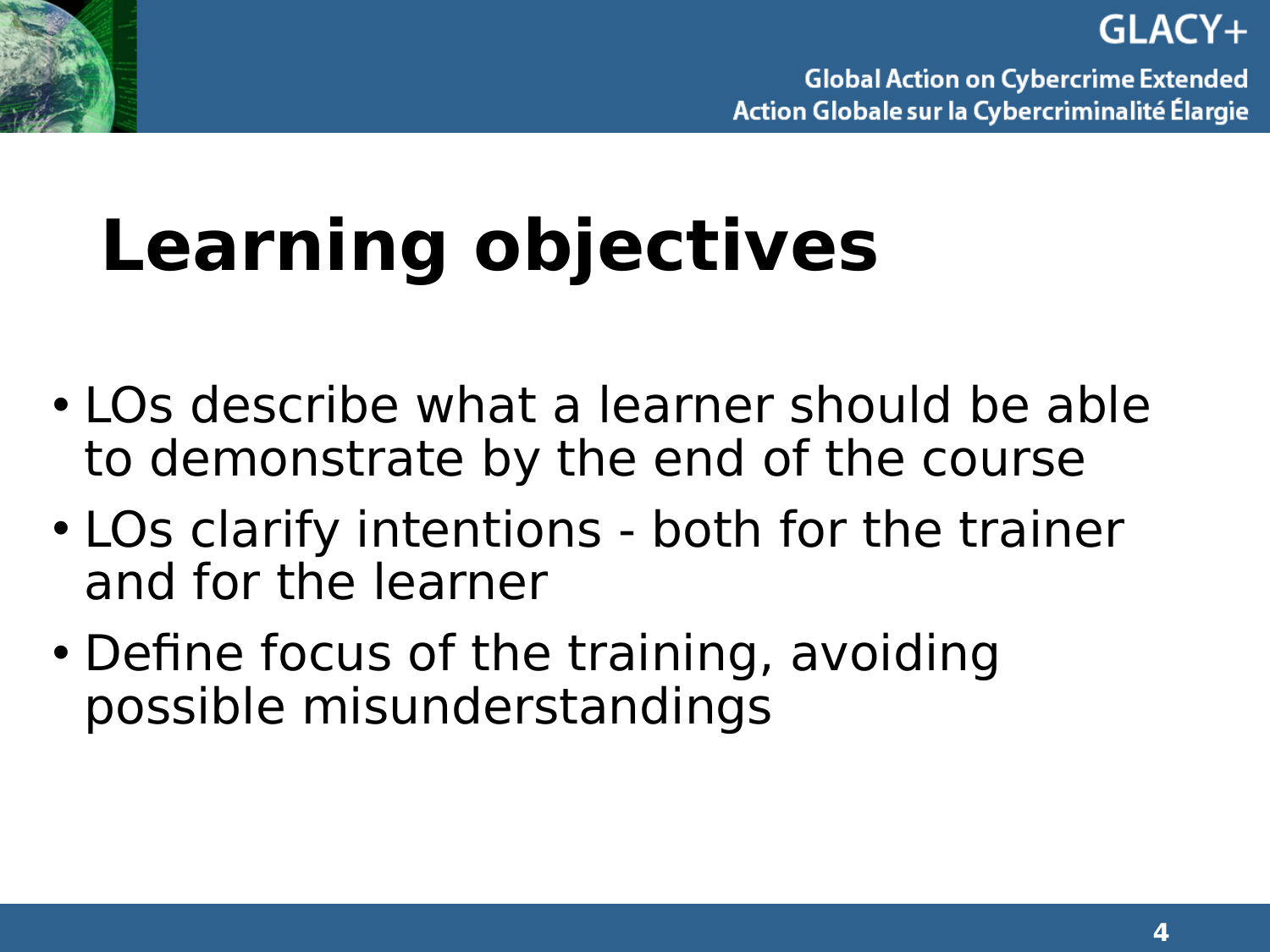

# Learning objectives

LOs describe what a learner should be able to demonstrate by the end of the course
LOs clarify intentions - both for the trainer and for the learner
Define focus of the training, avoiding possible misunderstandings

4